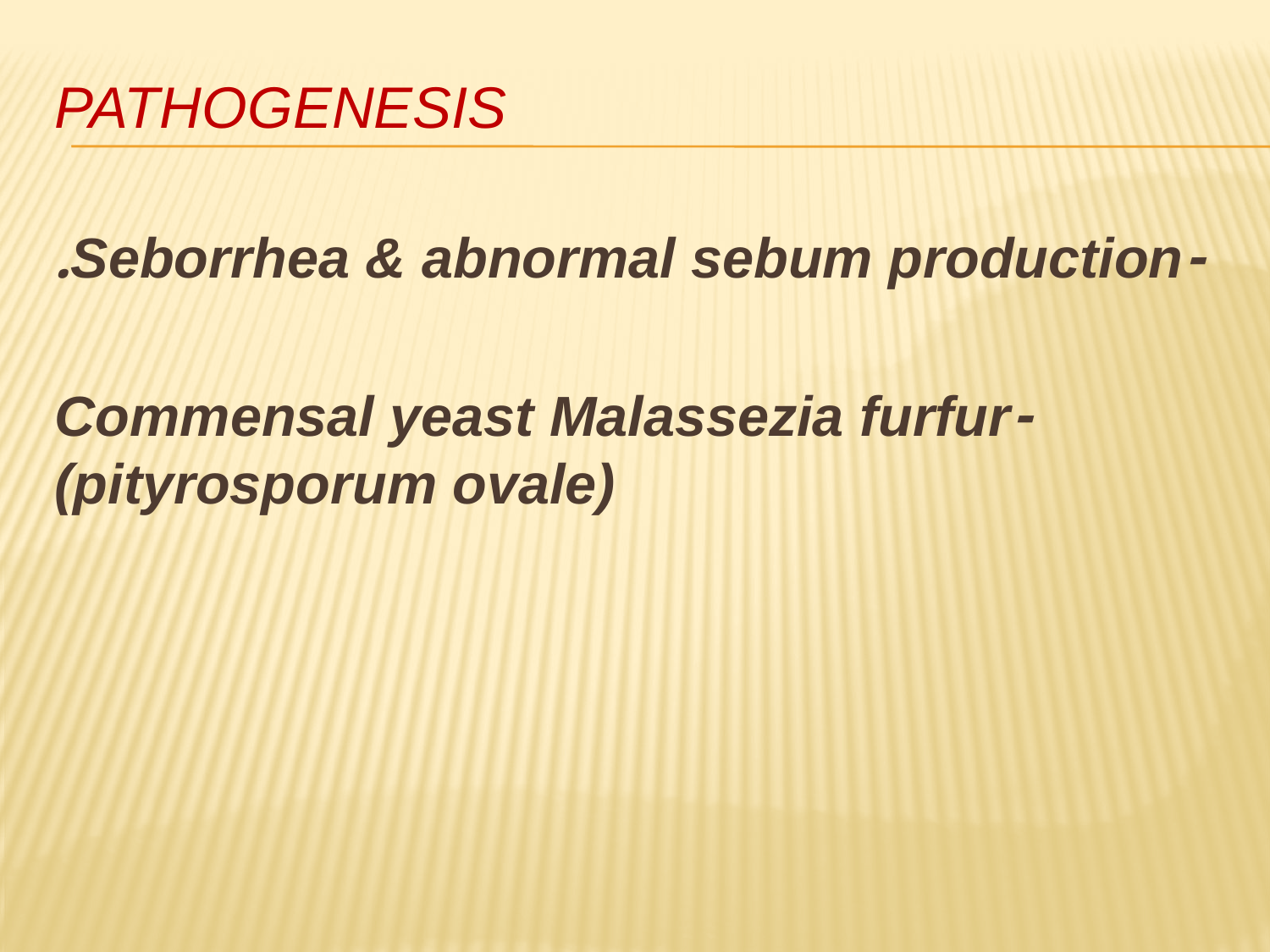

# Pathogenesis
-Seborrhea & abnormal sebum production.

-Commensal yeast Malassezia furfur (pityrosporum ovale)